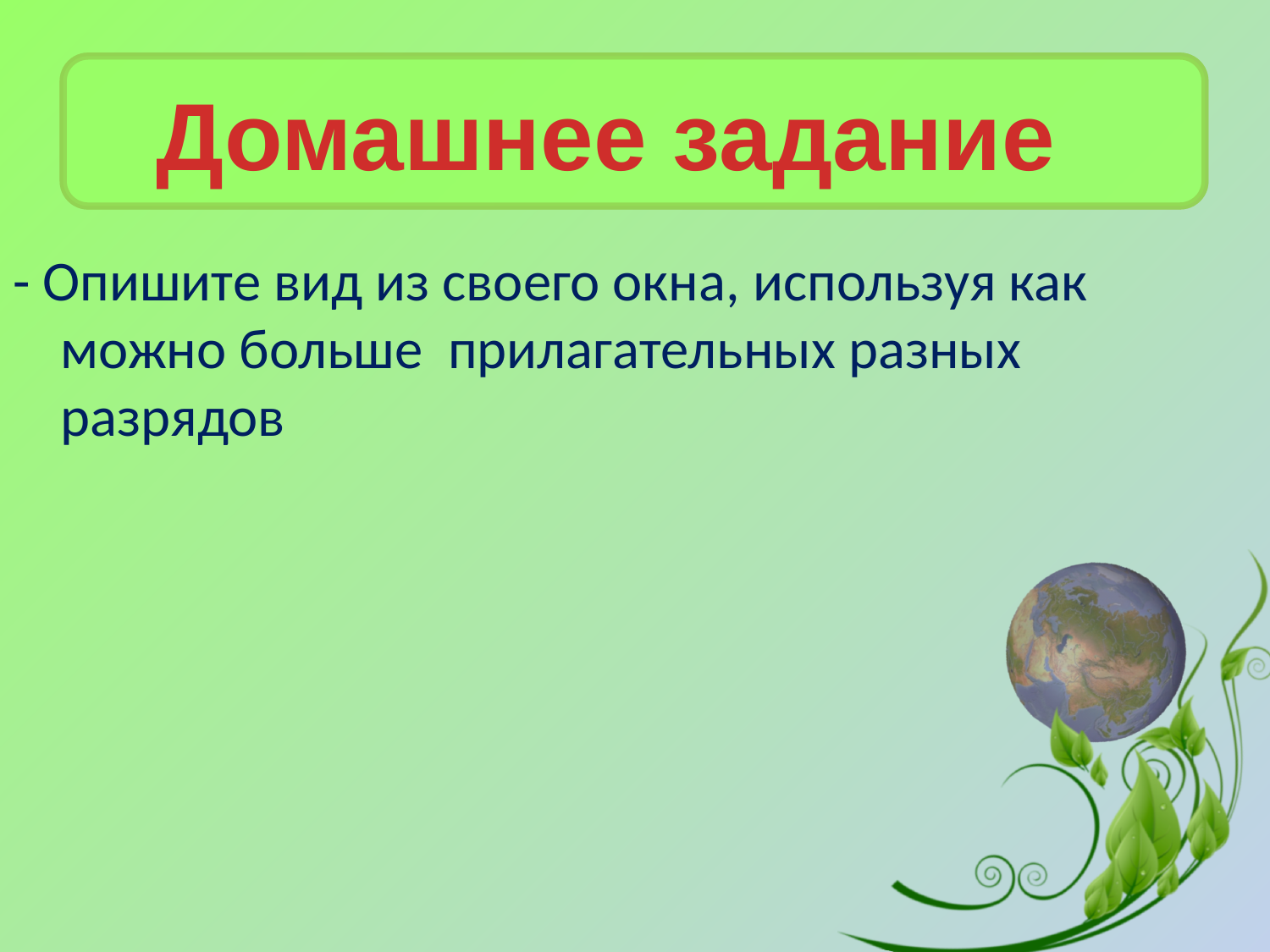

Домашнее задание
- Опишите вид из своего окна, используя как можно больше  прилагательных разных разрядов